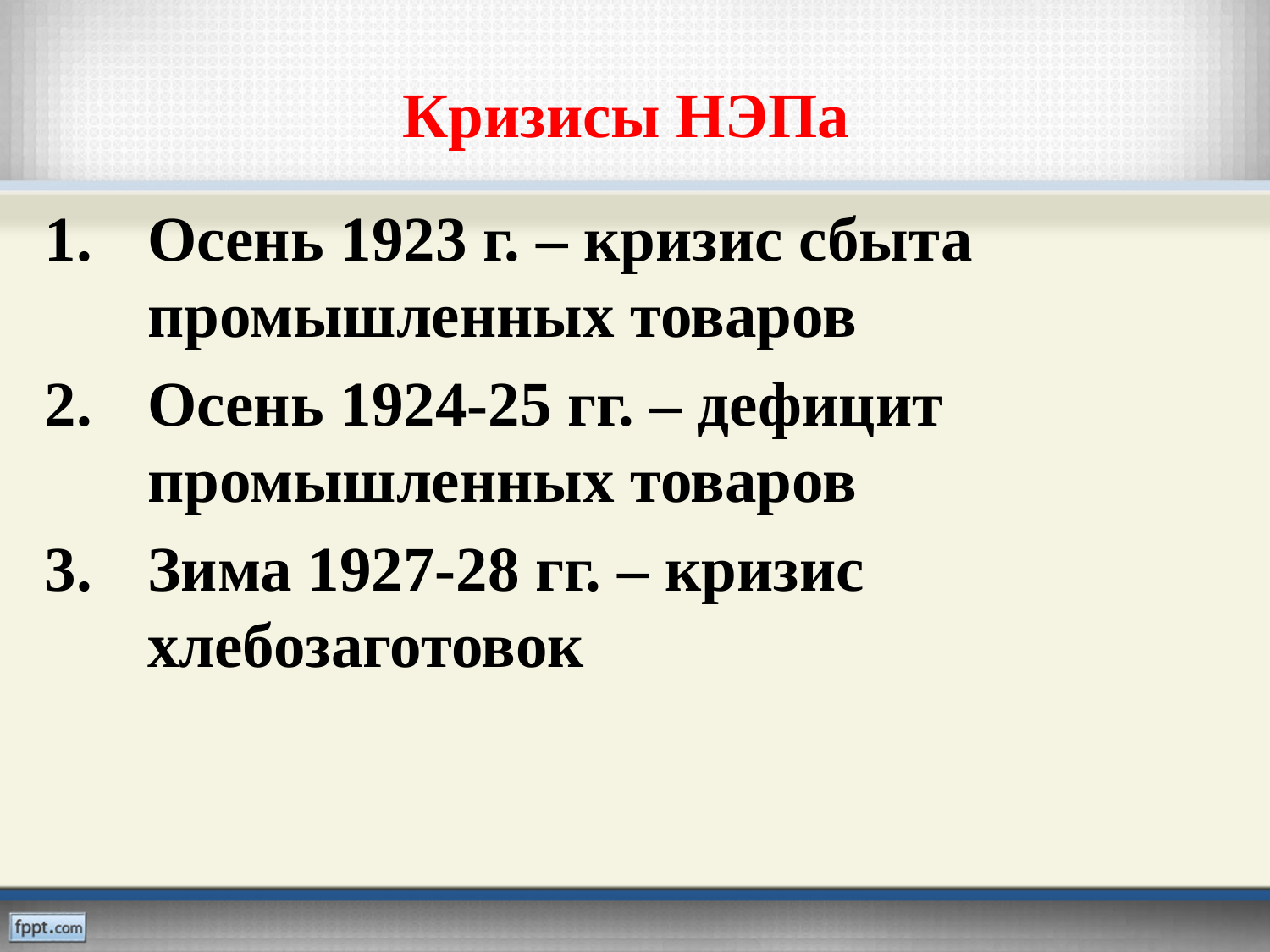

# Кризисы НЭПа
Осень 1923 г. – кризис сбыта промышленных товаров
Осень 1924-25 гг. – дефицит промышленных товаров
Зима 1927-28 гг. – кризис хлебозаготовок